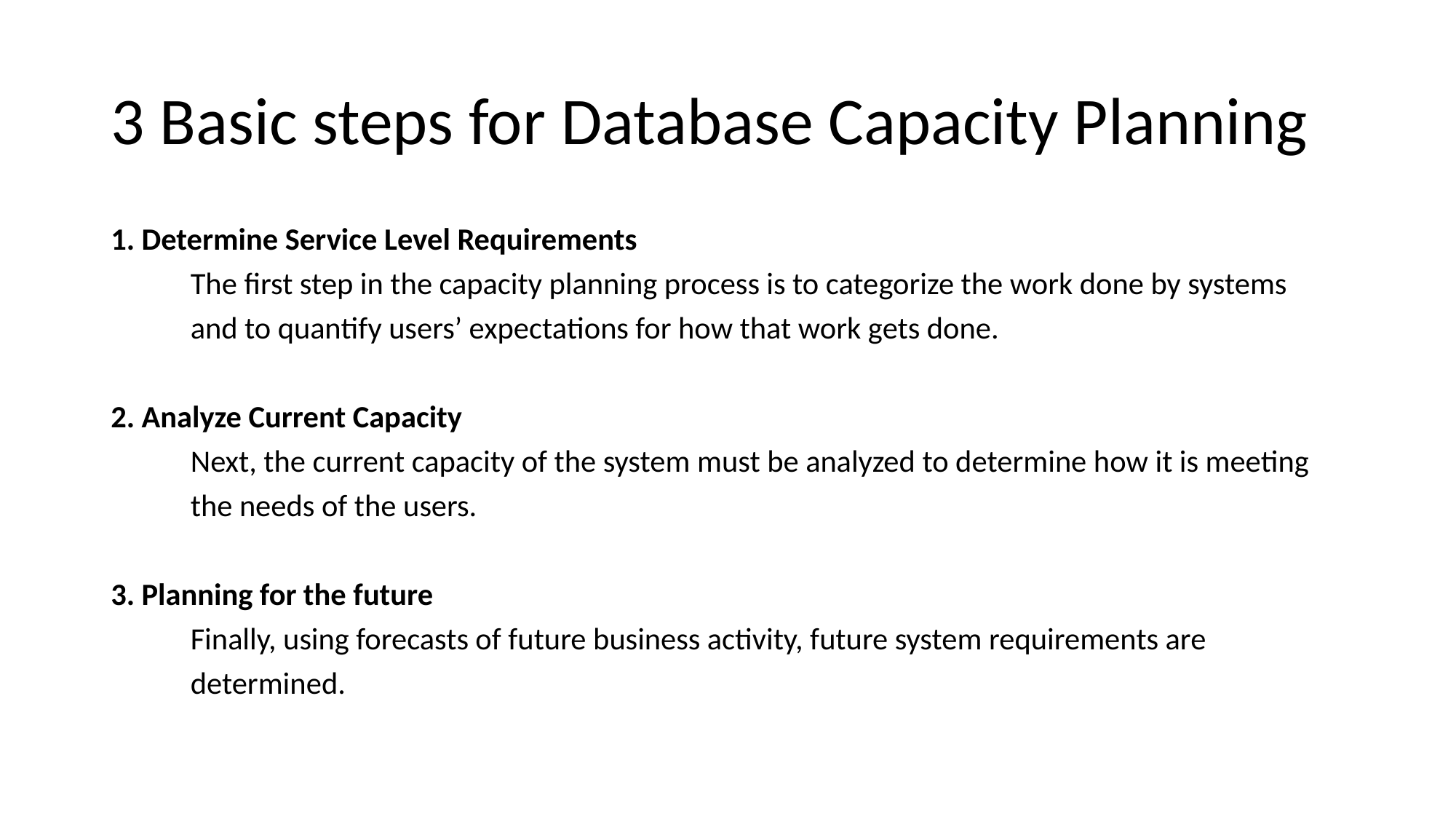

# 3 Basic steps for Database Capacity Planning
1. Determine Service Level Requirements
	The first step in the capacity planning process is to categorize the work done by systems
	and to quantify users’ expectations for how that work gets done.

2. Analyze Current Capacity
	Next, the current capacity of the system must be analyzed to determine how it is meeting
	the needs of the users.

3. Planning for the future
	Finally, using forecasts of future business activity, future system requirements are
	determined.